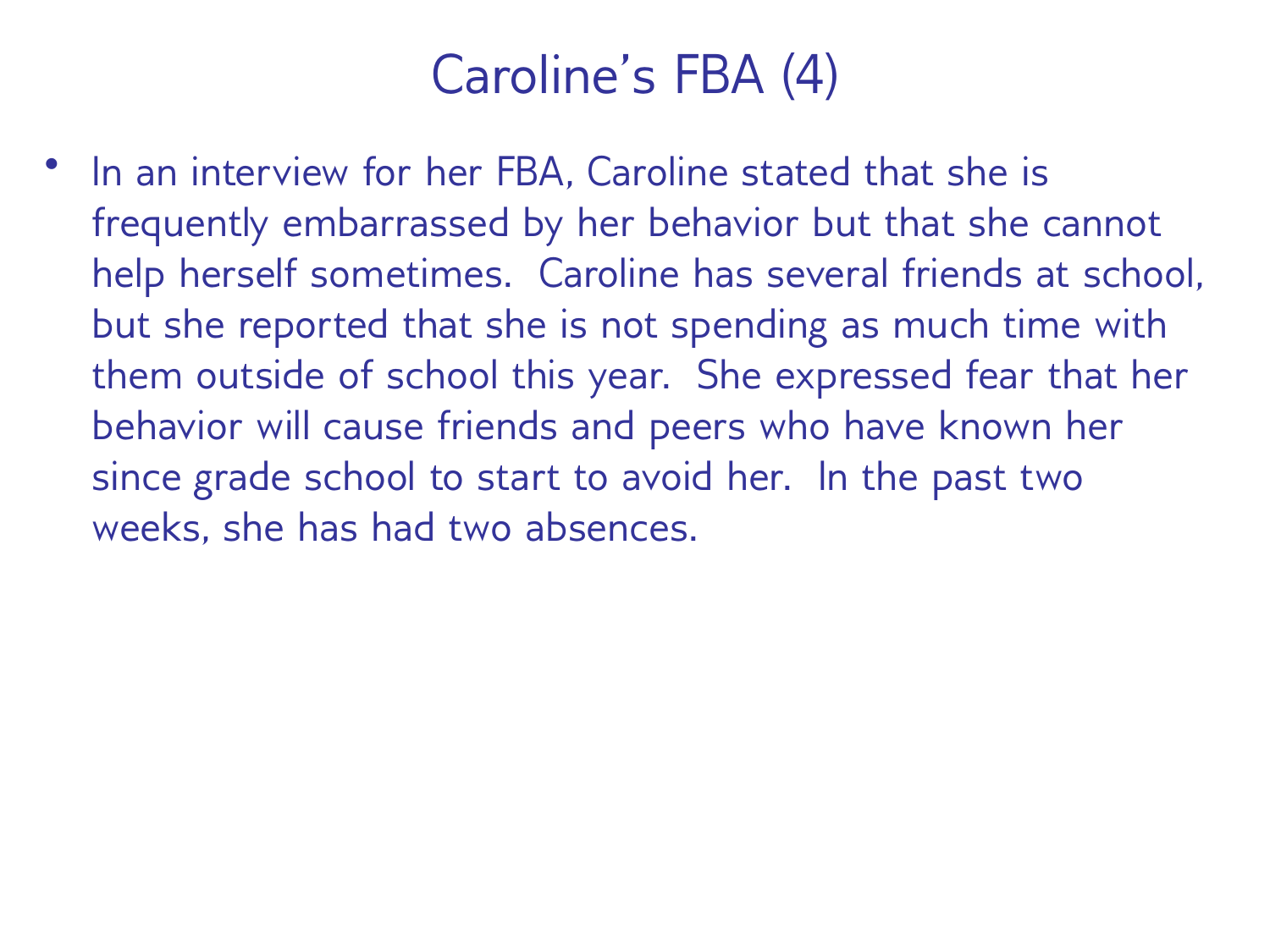

# Caroline’s FBA (4)
In an interview for her FBA, Caroline stated that she is frequently embarrassed by her behavior but that she cannot help herself sometimes.  Caroline has several friends at school, but she reported that she is not spending as much time with them outside of school this year.  She expressed fear that her behavior will cause friends and peers who have known her since grade school to start to avoid her.  In the past two weeks, she has had two absences.